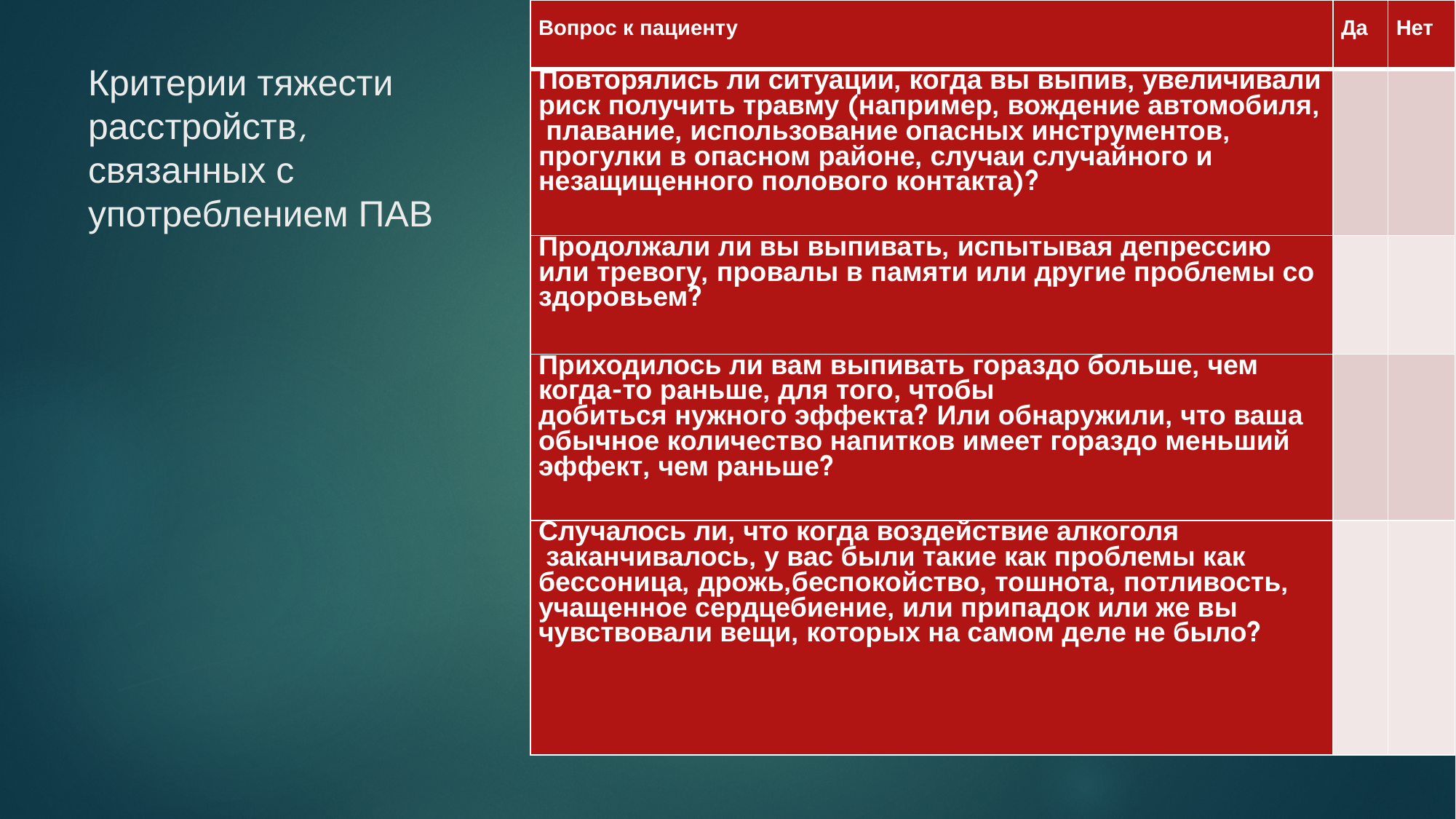

| Вопрос к пациенту | Да | Нет |
| --- | --- | --- |
| Повторялись ли ситуации, когда вы выпив, увеличивали риск получить травму (например, вождение автомобиля, плавание, использование опасных инструментов, прогулки в опасном районе, случаи случайного и незащищенного полового контакта)? |  |  |
| Продолжали ли вы выпивать, испытывая депрессию или тревогу, провалы в памяти или другие проблемы со здоровьем? |  |  |
| Приходилось ли вам выпивать гораздо больше, чем когда-то раньше, для того, чтобы добиться нужного эффекта? Или обнаружили, что ваша обычное количество напитков имеет гораздо меньший эффект, чем раньше? |  |  |
| Случалось ли, что когда воздействие алкоголя заканчивалось, у вас были такие как проблемы как бессоница, дрожь,беспокойство, тошнота, потливость, учащенное сердцебиение, или припадок или же вы чувствовали вещи, которых на самом деле не было? |  |  |
# Критерии тяжести расстройств, связанных с употреблением ПАВ